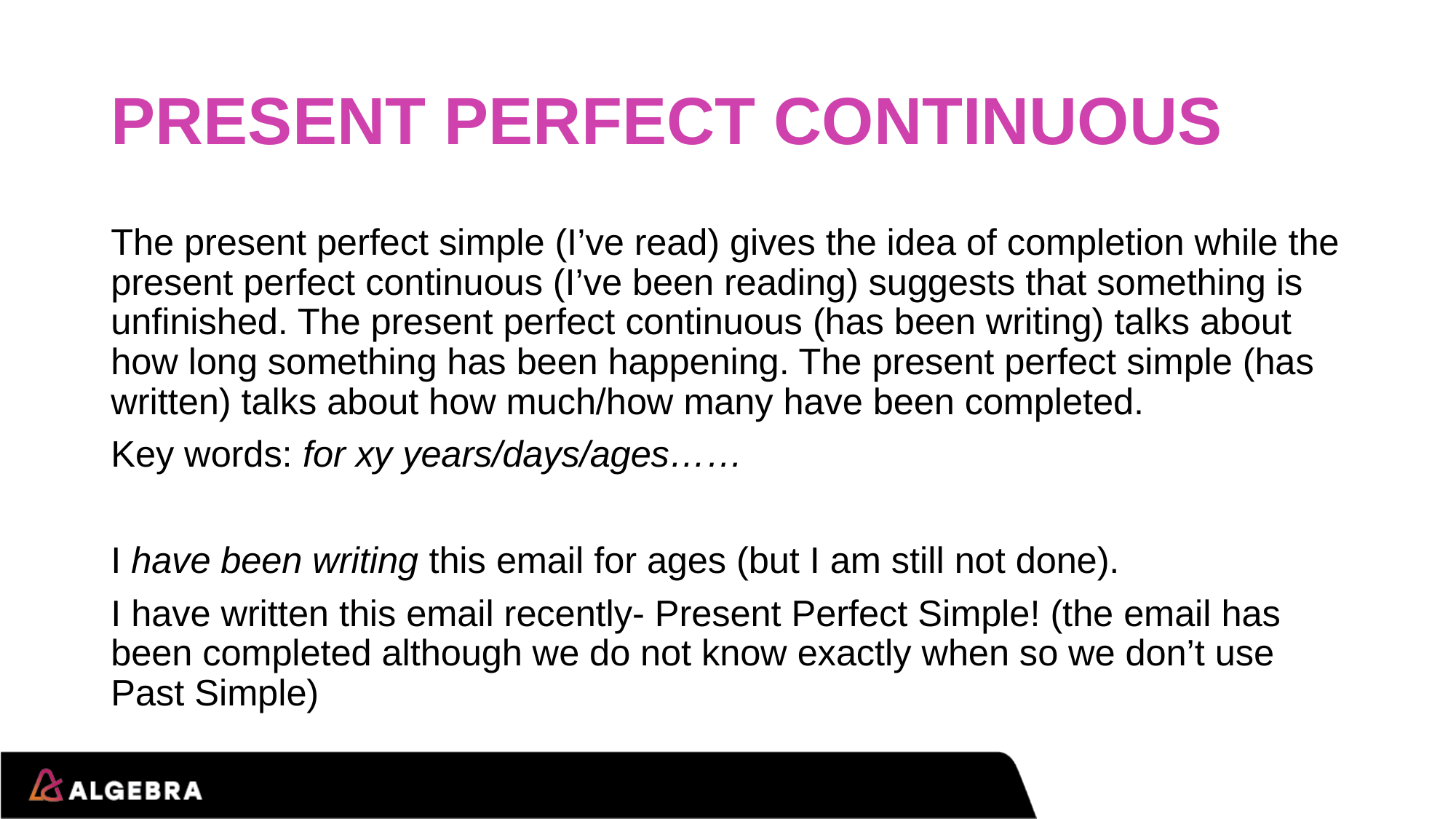

# PRESENT PERFECT CONTINUOUS
The present perfect simple (I’ve read) gives the idea of completion while the present perfect continuous (I’ve been reading) suggests that something is unfinished. The present perfect continuous (has been writing) talks about how long something has been happening. The present perfect simple (has written) talks about how much/how many have been completed.
Key words: for xy years/days/ages……

I have been writing this email for ages (but I am still not done).
I have written this email recently- Present Perfect Simple! (the email has been completed although we do not know exactly when so we don’t use Past Simple)